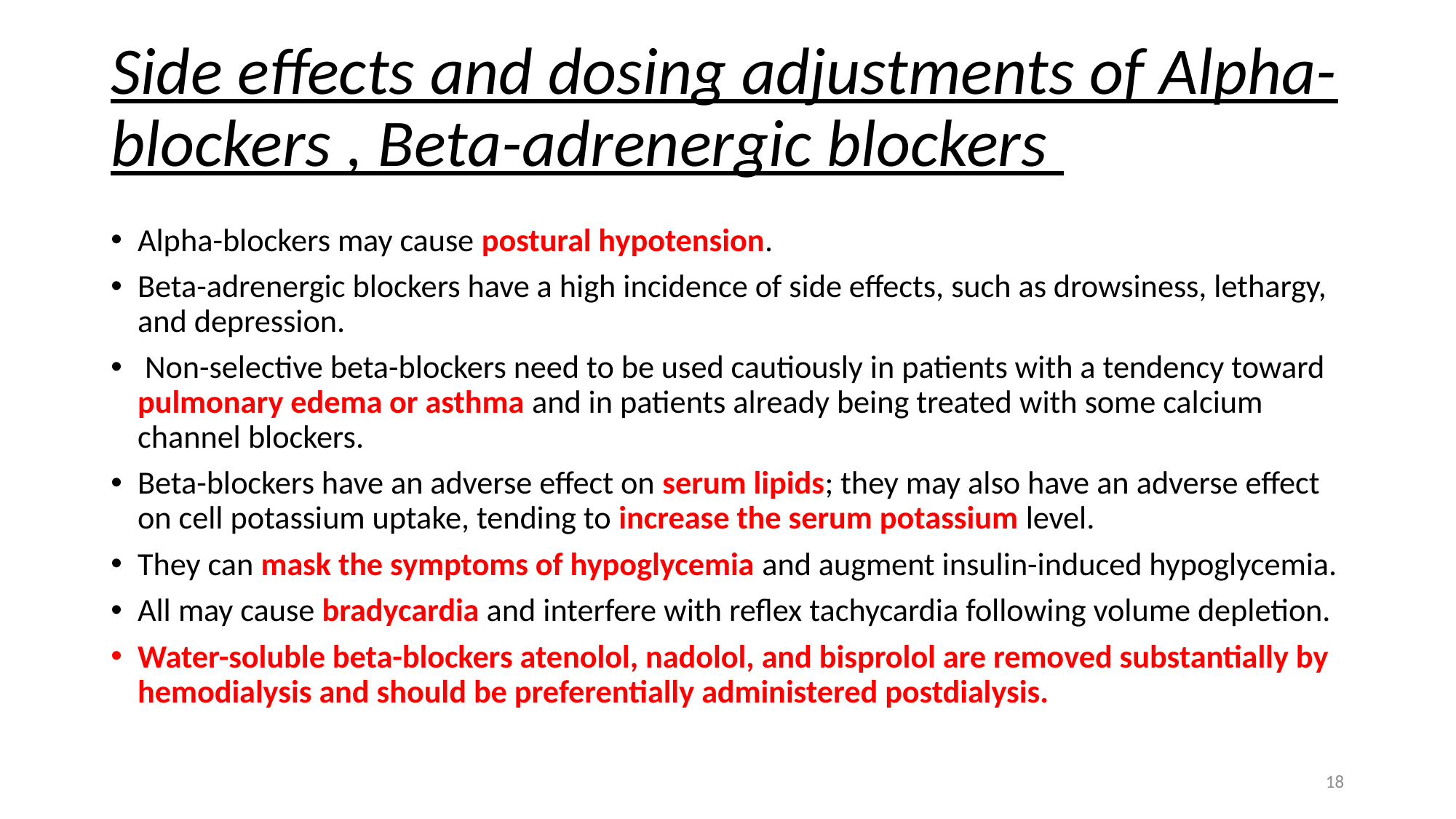

# Side effects and dosing adjustments of Alpha-blockers , Beta-adrenergic blockers
Alpha-blockers may cause postural hypotension.
Beta-adrenergic blockers have a high incidence of side effects, such as drowsiness, lethargy, and depression.
 Non-selective beta-blockers need to be used cautiously in patients with a tendency toward pulmonary edema or asthma and in patients already being treated with some calcium channel blockers.
Beta-blockers have an adverse effect on serum lipids; they may also have an adverse effect on cell potassium uptake, tending to increase the serum potassium level.
They can mask the symptoms of hypoglycemia and augment insulin-induced hypoglycemia.
All may cause bradycardia and interfere with reflex tachycardia following volume depletion.
Water-soluble beta-blockers atenolol, nadolol, and bisprolol are removed substantially by hemodialysis and should be preferentially administered postdialysis.

18